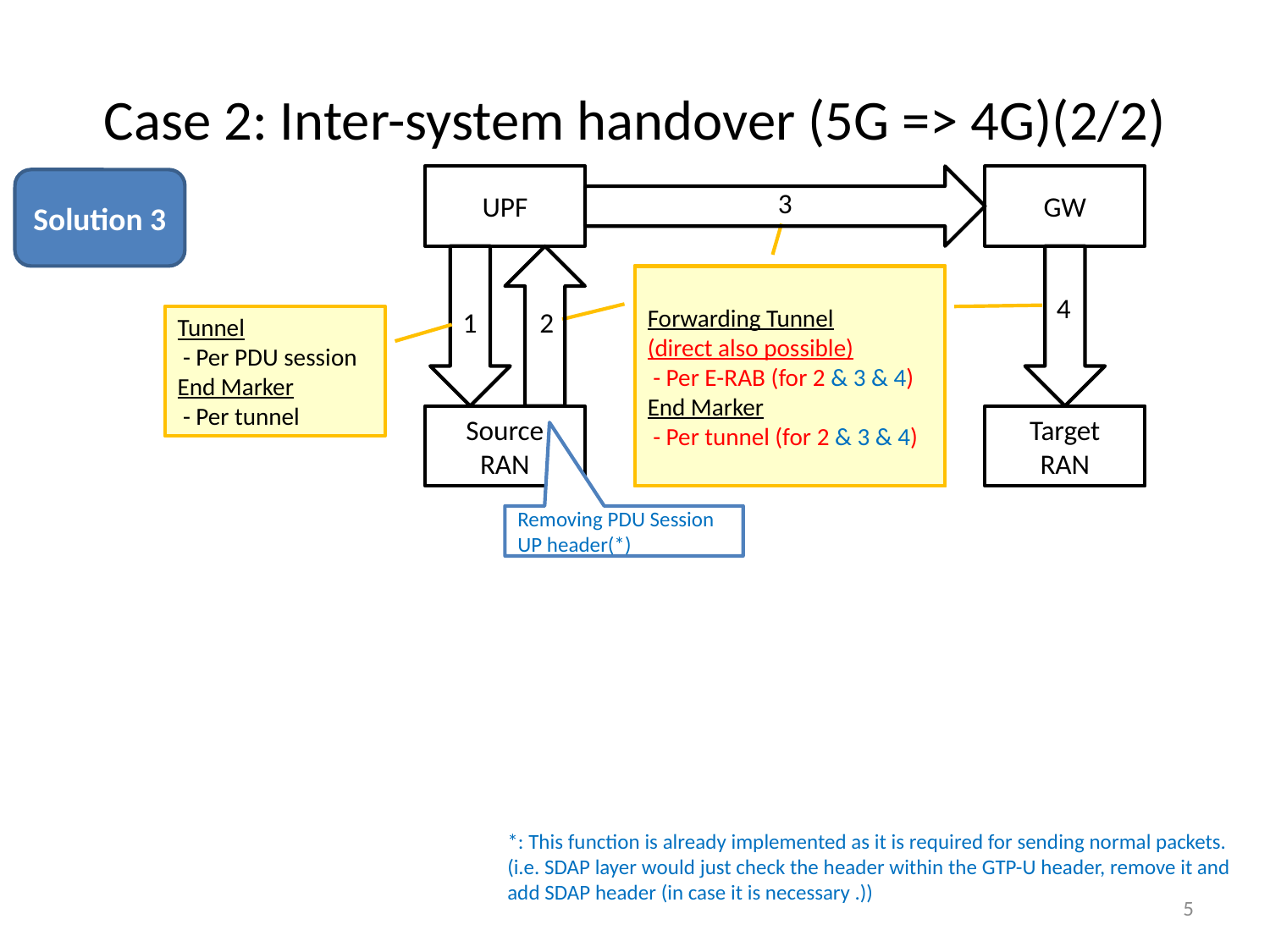

# Case 2: Inter-system handover (5G => 4G)(2/2)
UPF
GW
Solution 3
3

Forwarding Tunnel
(direct also possible)
 - Per E-RAB (for 2)
 - Per E-RAB (for 3 & 4)
End Marker
 - Per tunnel (for 2)
 - Per tunnel (for 3 & 4)
Forwarding Tunnel
(direct also possible)
 - Per E-RAB (for 2)
 - Per E-RAB (for 3 & 4)
End Marker
 - Per tunnel (for 2)
 - Per tunnel (for 3 & 4)
Forwarding Tunnel
(direct also possible)
 - Per E-RAB (for 2 & 3 & 4)
End Marker
 - Per tunnel (for 2 & 3 & 4)
4
1
2
Tunnel
 - Per PDU session
End Marker
 - Per tunnel
Source
RAN
Target
RAN
Removing PDU Session UP header(*)
*: This function is already implemented as it is required for sending normal packets.
(i.e. SDAP layer would just check the header within the GTP-U header, remove it and add SDAP header (in case it is necessary .))
5